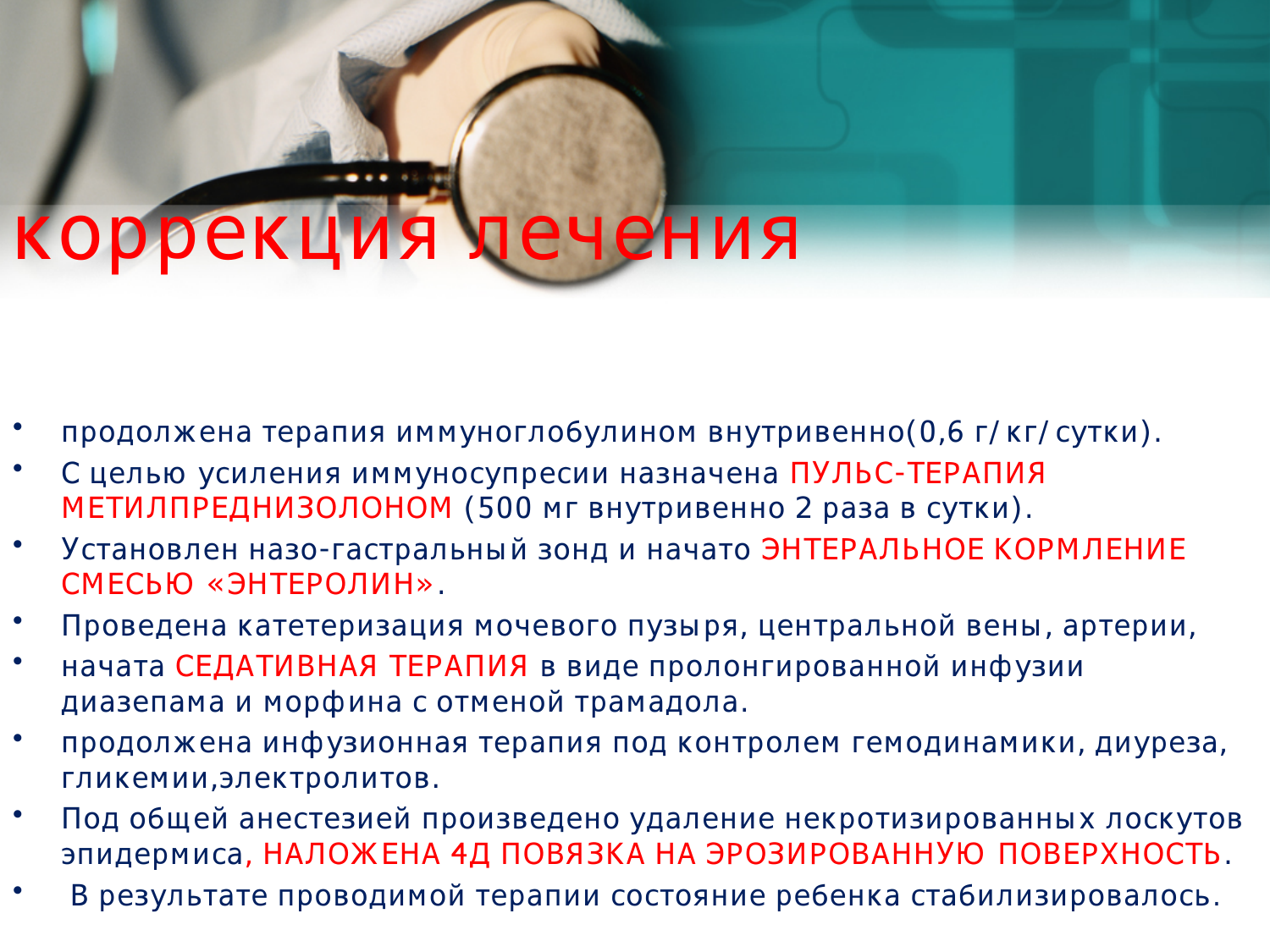

# коррекция лечения
продолжена терапия иммуноглобулином внутривенно(0,6 г/кг/сутки).
С целью усиления иммуносупресии назначена ПУЛЬС-ТЕРАПИЯ МЕТИЛПРЕДНИЗОЛОНОМ (500 мг внутривенно 2 раза в сутки).
Установлен назо-гастральный зонд и начато ЭНТЕРАЛЬНОЕ КОРМЛЕНИЕ СМЕСЬЮ «ЭНТЕРОЛИН».
Проведена катетеризация мочевого пузыря, центральной вены, артерии,
начата СЕДАТИВНАЯ ТЕРАПИЯ в виде пролонгированной инфузии диазепама и морфина с отменой трамадола.
продолжена инфузионная терапия под контролем гемодинамики, диуреза, гликемии,электролитов.
Под общей анестезией произведено удаление некротизированных лоскутов эпидермиса, НАЛОЖЕНА 4Д ПОВЯЗКА НА ЭРОЗИРОВАННУЮ ПОВЕРХНОСТЬ.
 В результате проводимой терапии состояние ребенка стабилизировалось.